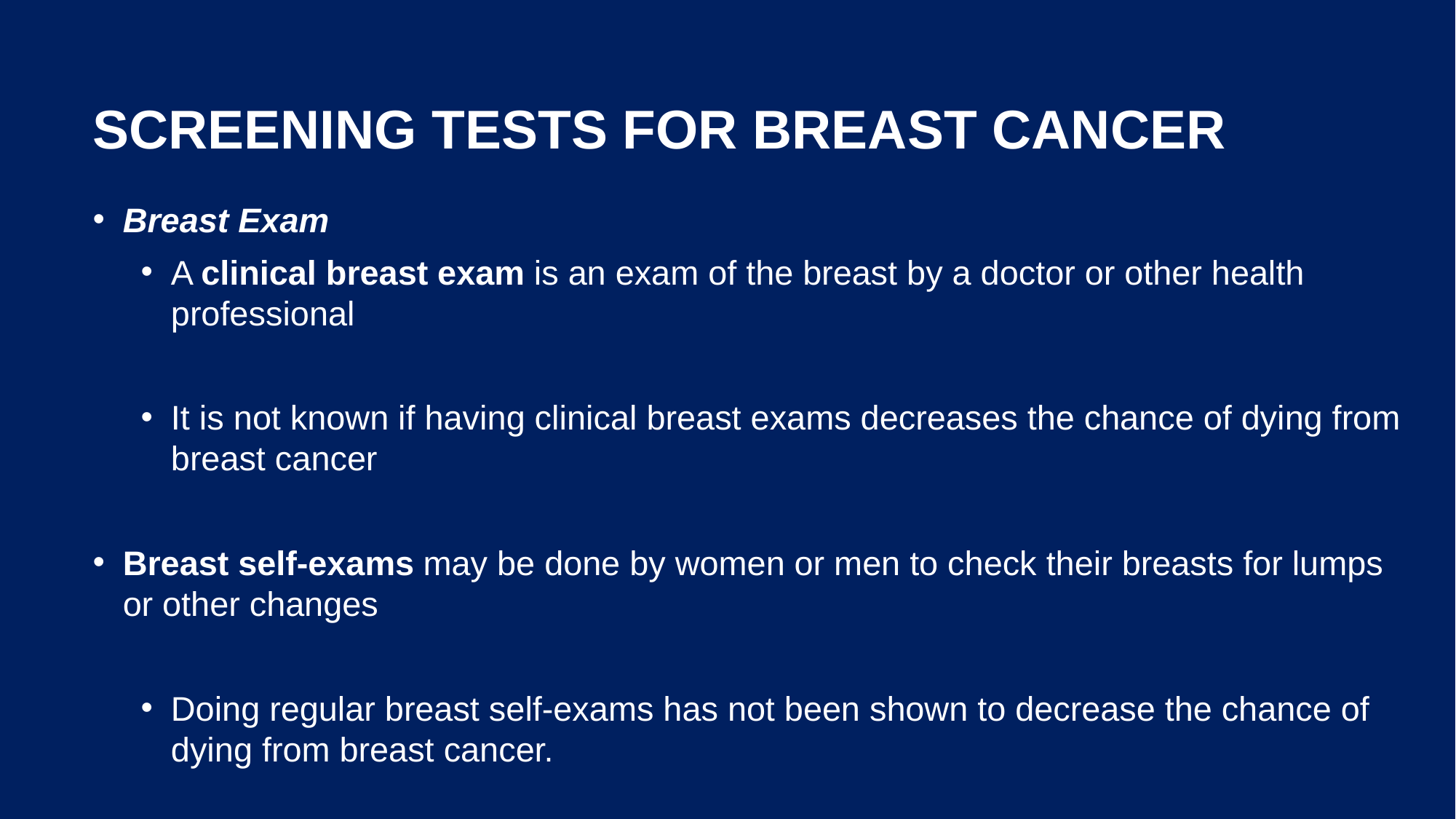

# Screening Tests for Breast Cancer

Breast Exam
A clinical breast exam is an exam of the breast by a doctor or other health professional

It is not known if having clinical breast exams decreases the chance of dying from breast cancer

Breast self-exams may be done by women or men to check their breasts for lumps or other changes

Doing regular breast self-exams has not been shown to decrease the chance of dying from breast cancer.